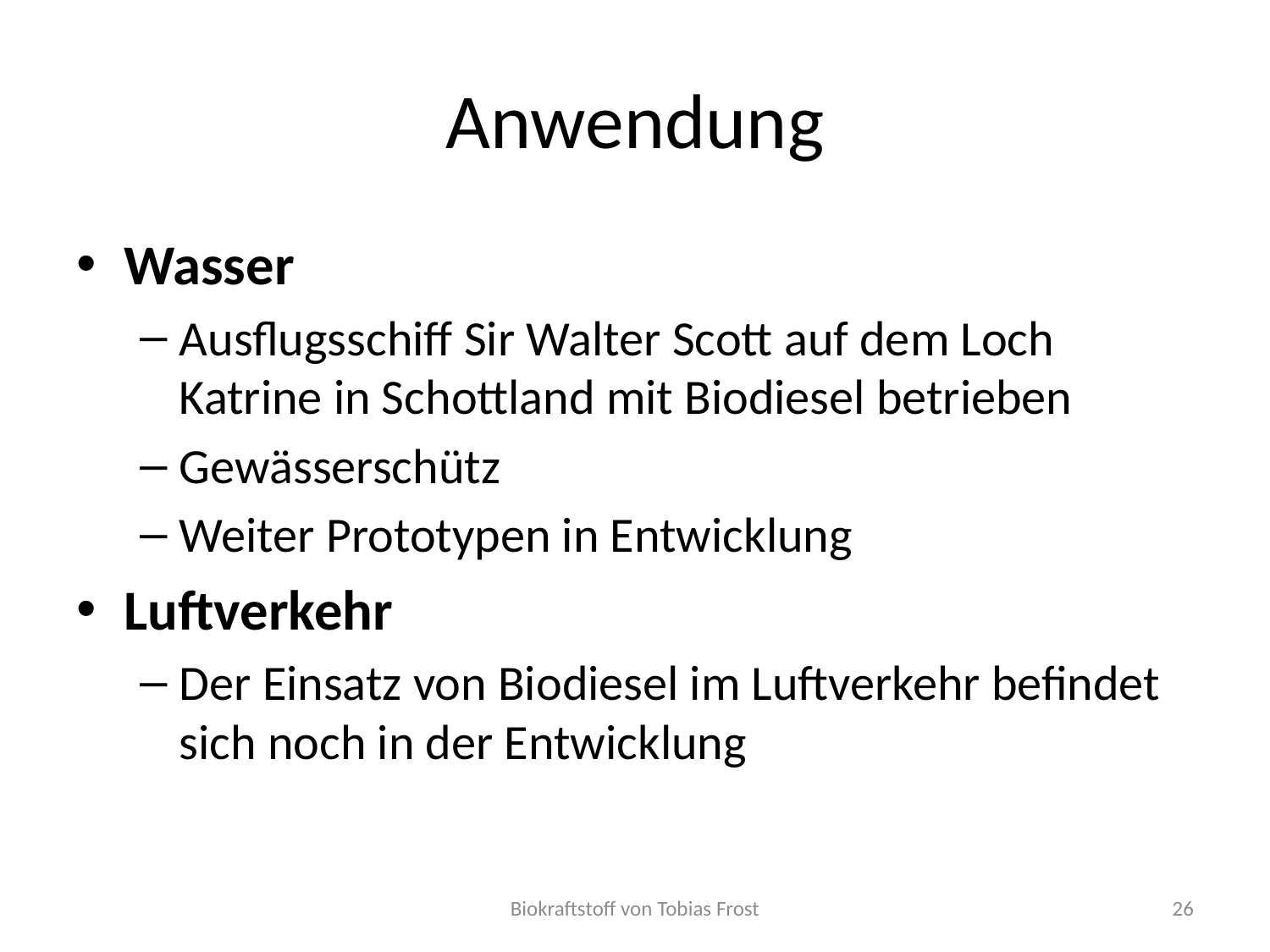

# Anwendung
Wasser
Ausflugsschiff Sir Walter Scott auf dem Loch Katrine in Schottland mit Biodiesel betrieben
Gewässerschütz
Weiter Prototypen in Entwicklung
Luftverkehr
Der Einsatz von Biodiesel im Luftverkehr befindet sich noch in der Entwicklung

Biokraftstoff von Tobias Frost
26